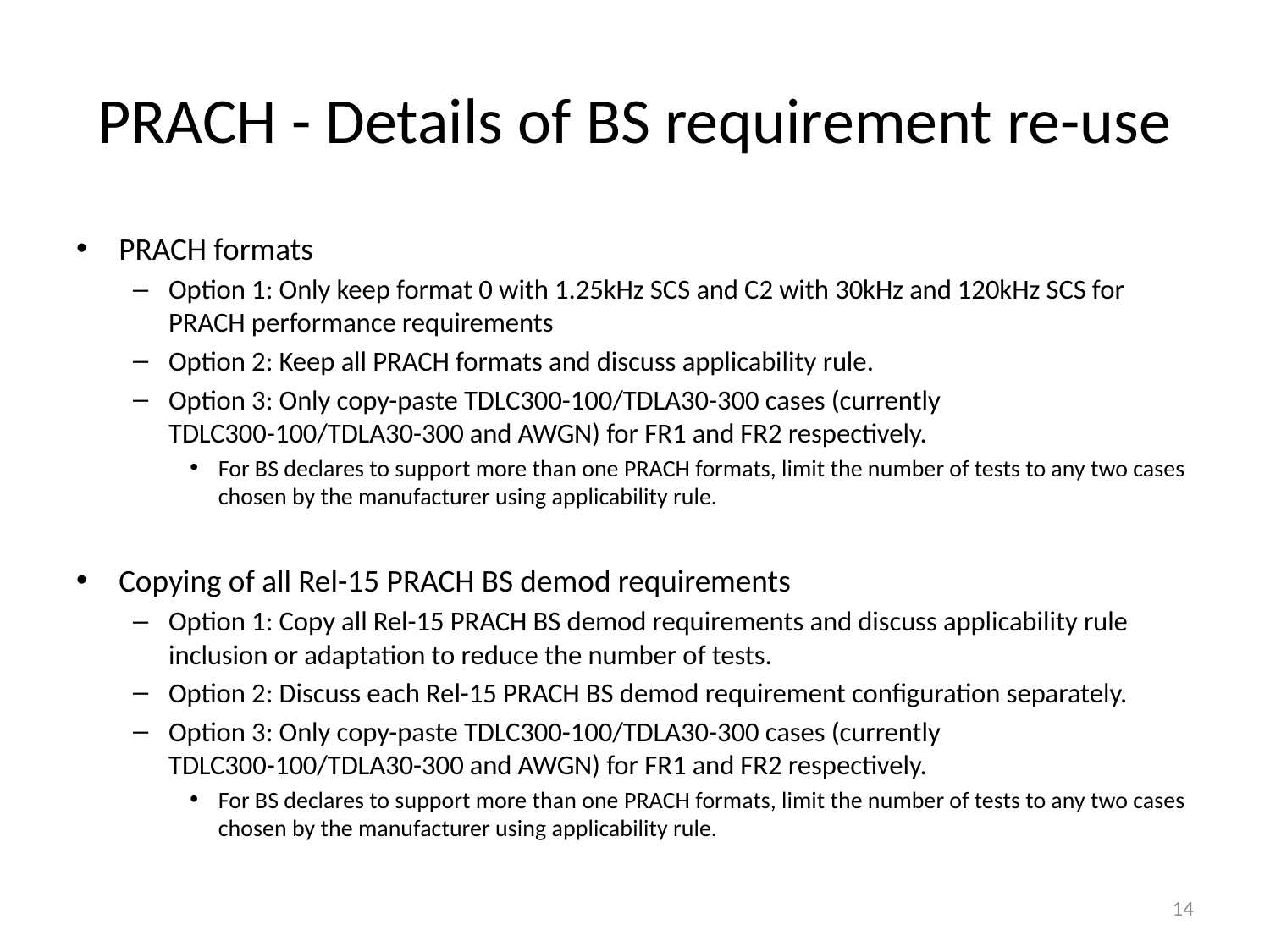

# PRACH - Details of BS requirement re-use
PRACH formats
Option 1: Only keep format 0 with 1.25kHz SCS and C2 with 30kHz and 120kHz SCS for PRACH performance requirements
Option 2: Keep all PRACH formats and discuss applicability rule.
Option 3: Only copy-paste TDLC300-100/TDLA30-300 cases (currently TDLC300-100/TDLA30-300 and AWGN) for FR1 and FR2 respectively.
For BS declares to support more than one PRACH formats, limit the number of tests to any two cases chosen by the manufacturer using applicability rule.

Copying of all Rel-15 PRACH BS demod requirements
Option 1: Copy all Rel-15 PRACH BS demod requirements and discuss applicability rule inclusion or adaptation to reduce the number of tests.
Option 2: Discuss each Rel-15 PRACH BS demod requirement configuration separately.
Option 3: Only copy-paste TDLC300-100/TDLA30-300 cases (currently TDLC300-100/TDLA30-300 and AWGN) for FR1 and FR2 respectively.
For BS declares to support more than one PRACH formats, limit the number of tests to any two cases chosen by the manufacturer using applicability rule.
14